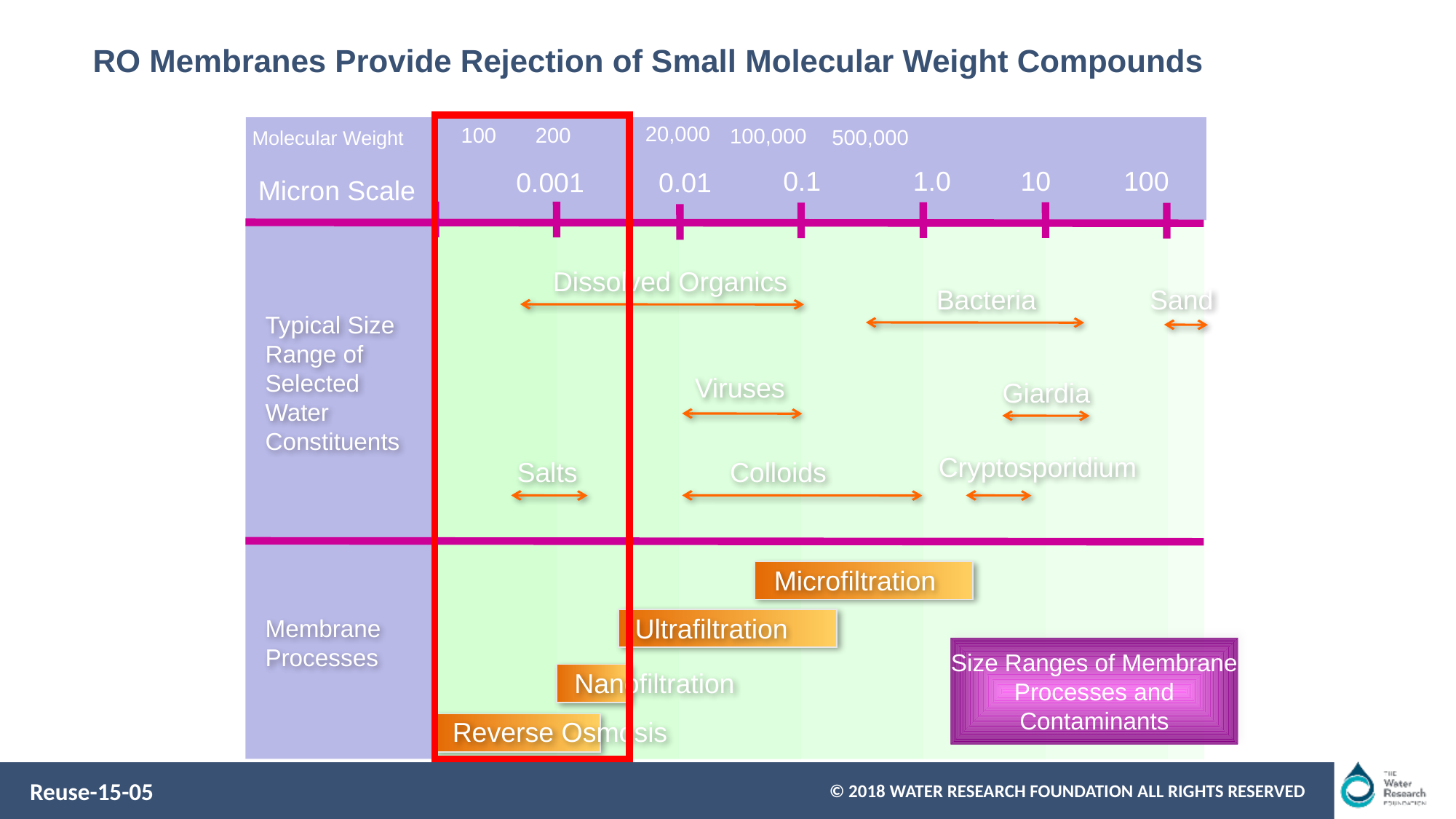

# RO Membranes Provide Rejection of Small Molecular Weight Compounds

20,000
200
100
100,000

500,000
Molecular Weight
0.1
1.0
10
100
0.001
0.01
Micron Scale

Dissolved Organics
Sand
Bacteria
Typical Size Range of Selected Water Constituents
Viruses
Giardia
Cryptosporidium
Salts
Colloids

Microfiltration

Ultrafiltration
Membrane Processes

Size Ranges of Membrane Processes and Contaminants
Nanofiltration

Reverse Osmosis